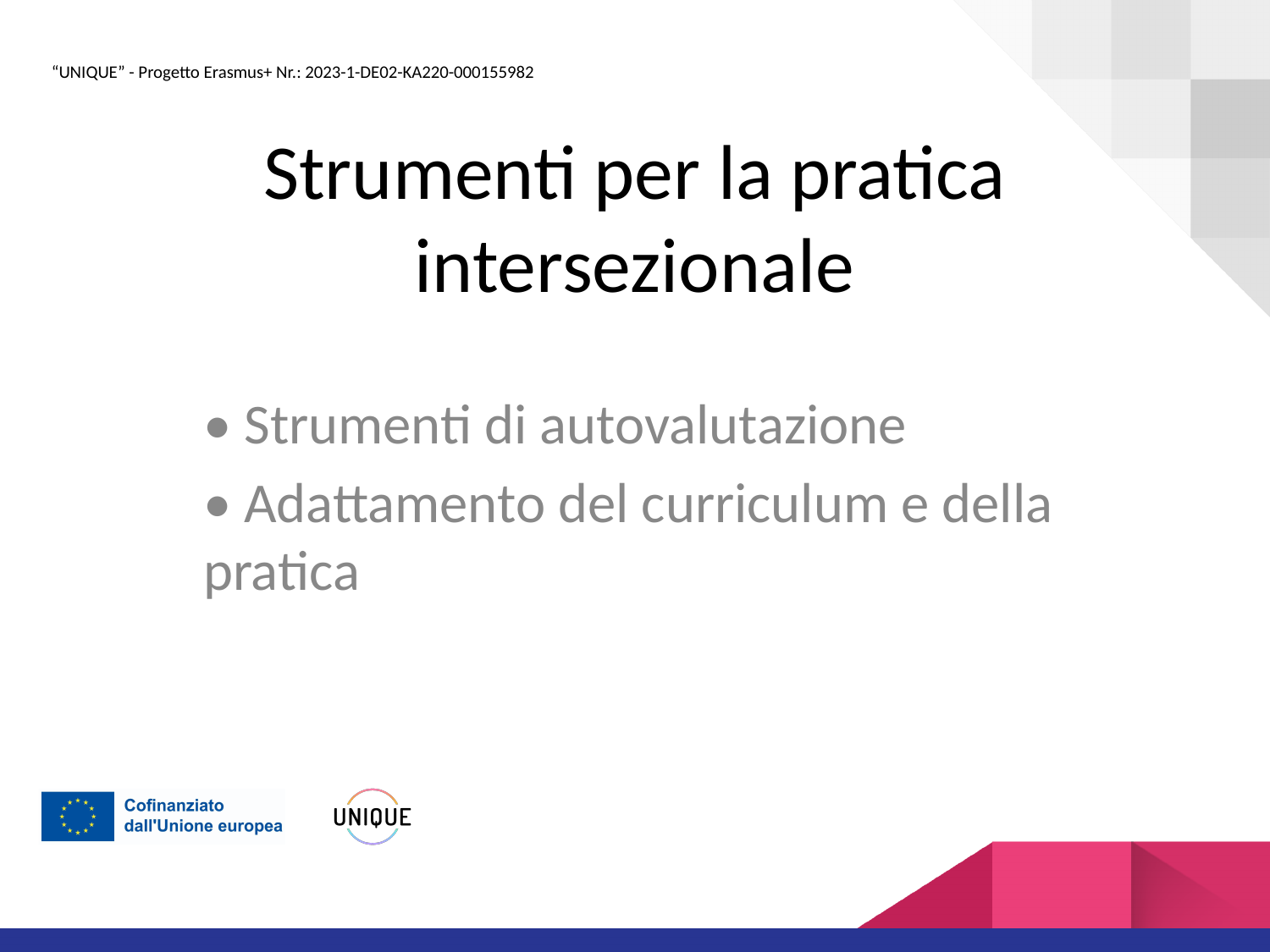

# Strumenti per la pratica intersezionale
• Strumenti di autovalutazione
• Adattamento del curriculum e della pratica